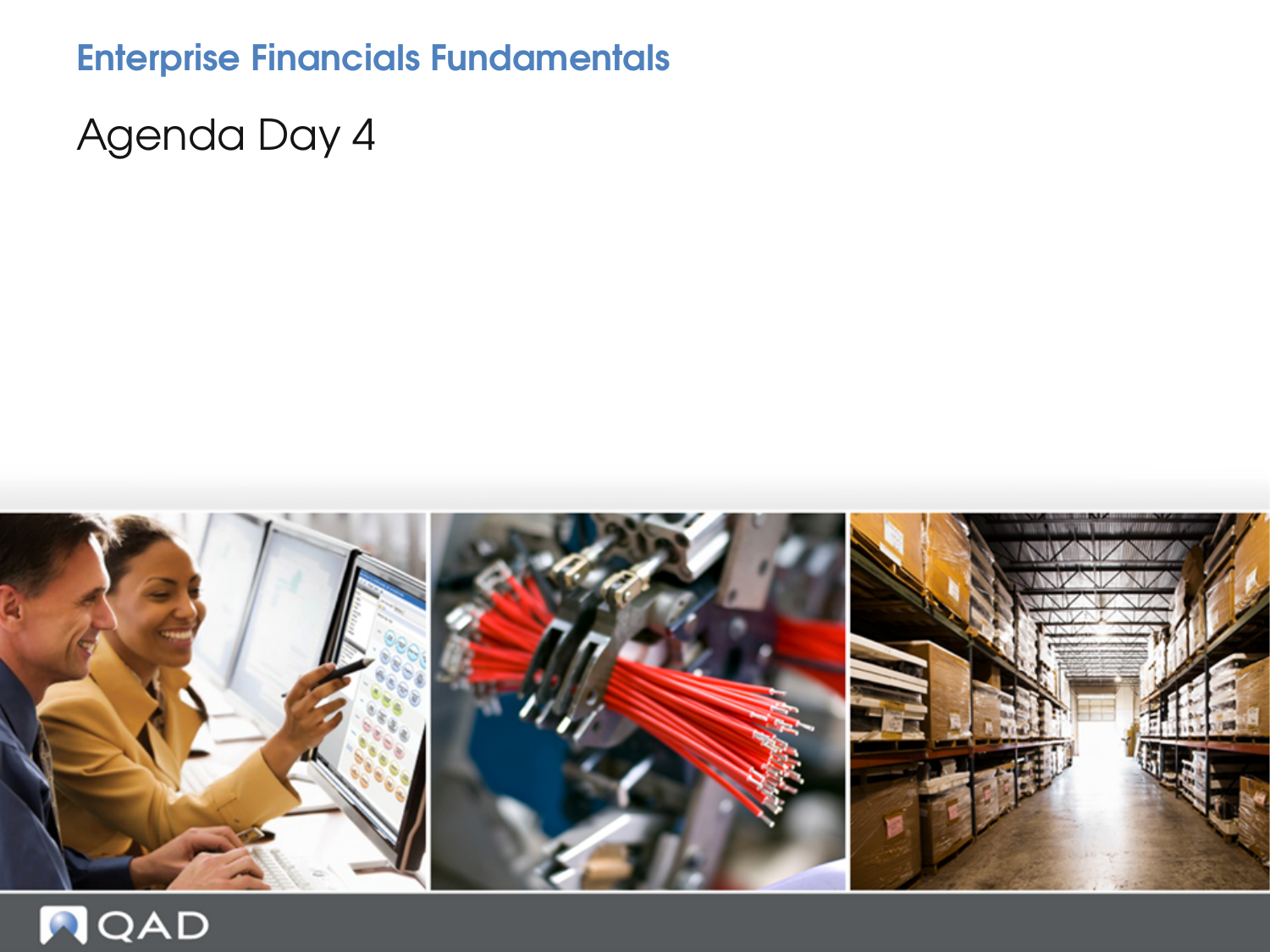

Enterprise Financials Fundamentals
# Agenda Day 4